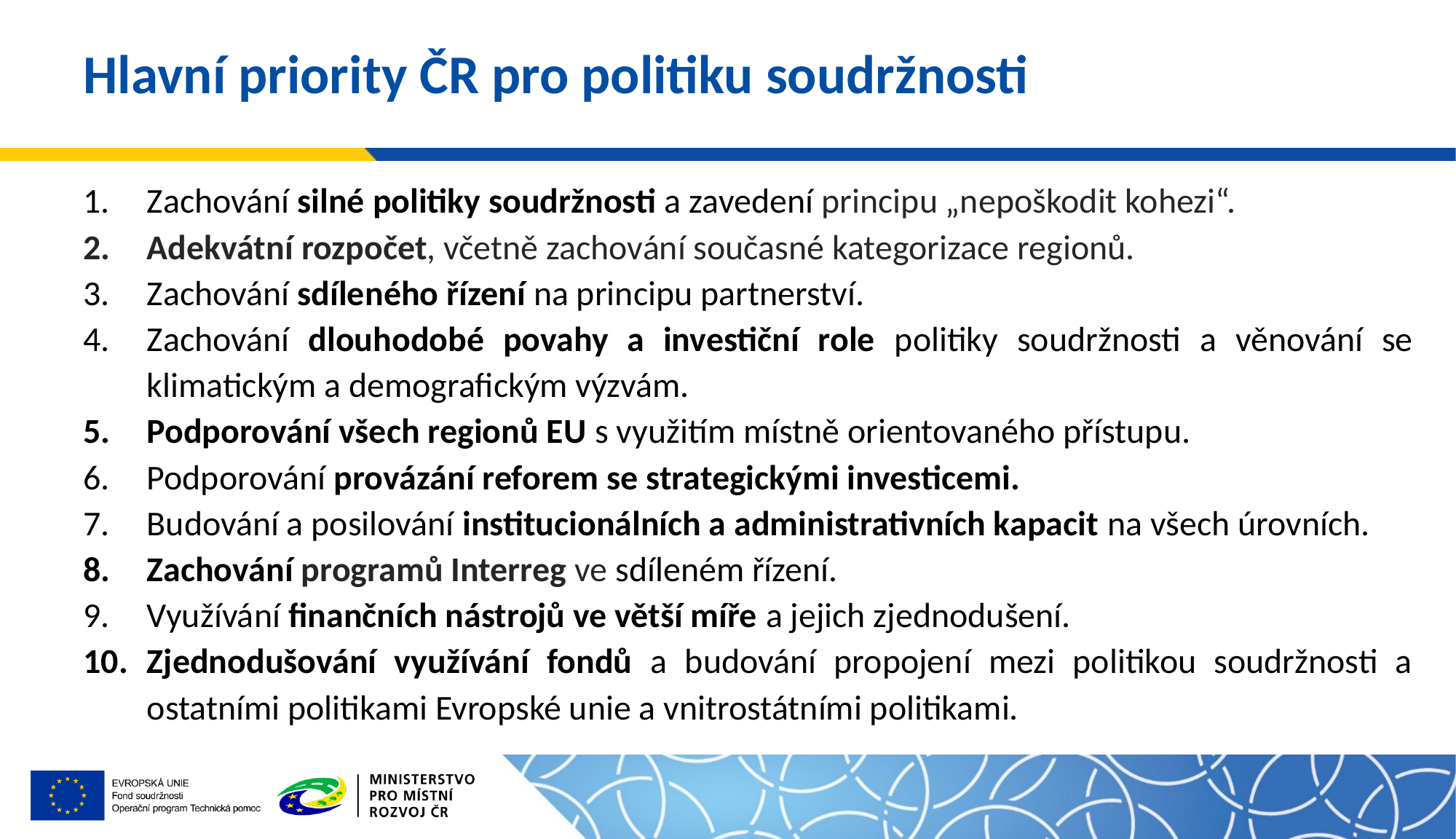

# Hlavní priority ČR pro politiku soudržnosti
Zachování silné politiky soudržnosti a zavedení principu „nepoškodit kohezi“.
Adekvátní rozpočet, včetně zachování současné kategorizace regionů.
Zachování sdíleného řízení na principu partnerství.
Zachování dlouhodobé povahy a investiční role politiky soudržnosti a věnování se klimatickým a demografickým výzvám.
Podporování všech regionů EU s využitím místně orientovaného přístupu.
Podporování provázání reforem se strategickými investicemi.
Budování a posilování institucionálních a administrativních kapacit na všech úrovních.
Zachování programů Interreg ve sdíleném řízení.
Využívání finančních nástrojů ve větší míře a jejich zjednodušení.
Zjednodušování využívání fondů a budování propojení mezi politikou soudržnosti a ostatními politikami Evropské unie a vnitrostátními politikami.